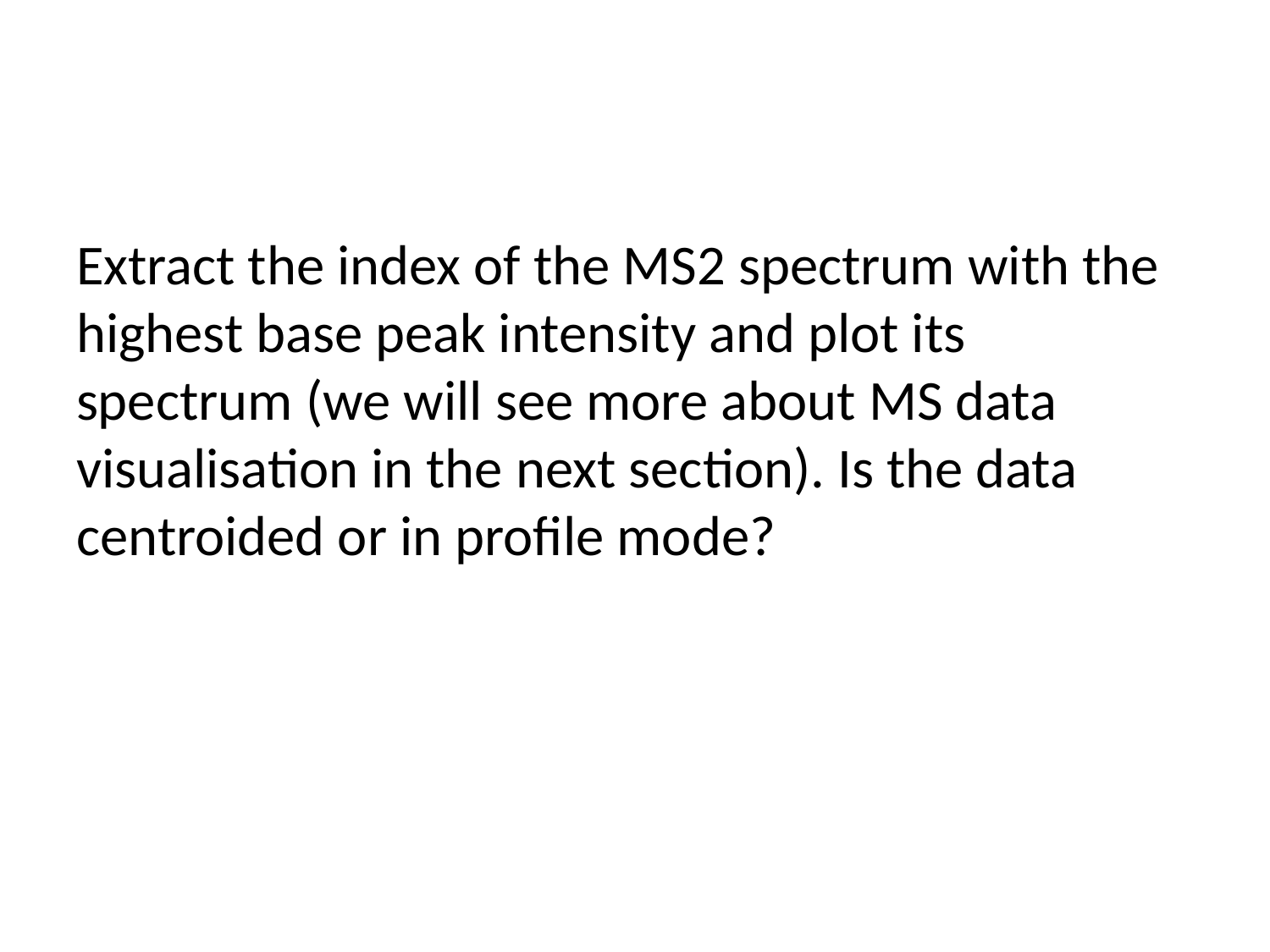

#
Extract the index of the MS2 spectrum with the highest base peak intensity and plot its spectrum (we will see more about MS data visualisation in the next section). Is the data centroided or in profile mode?